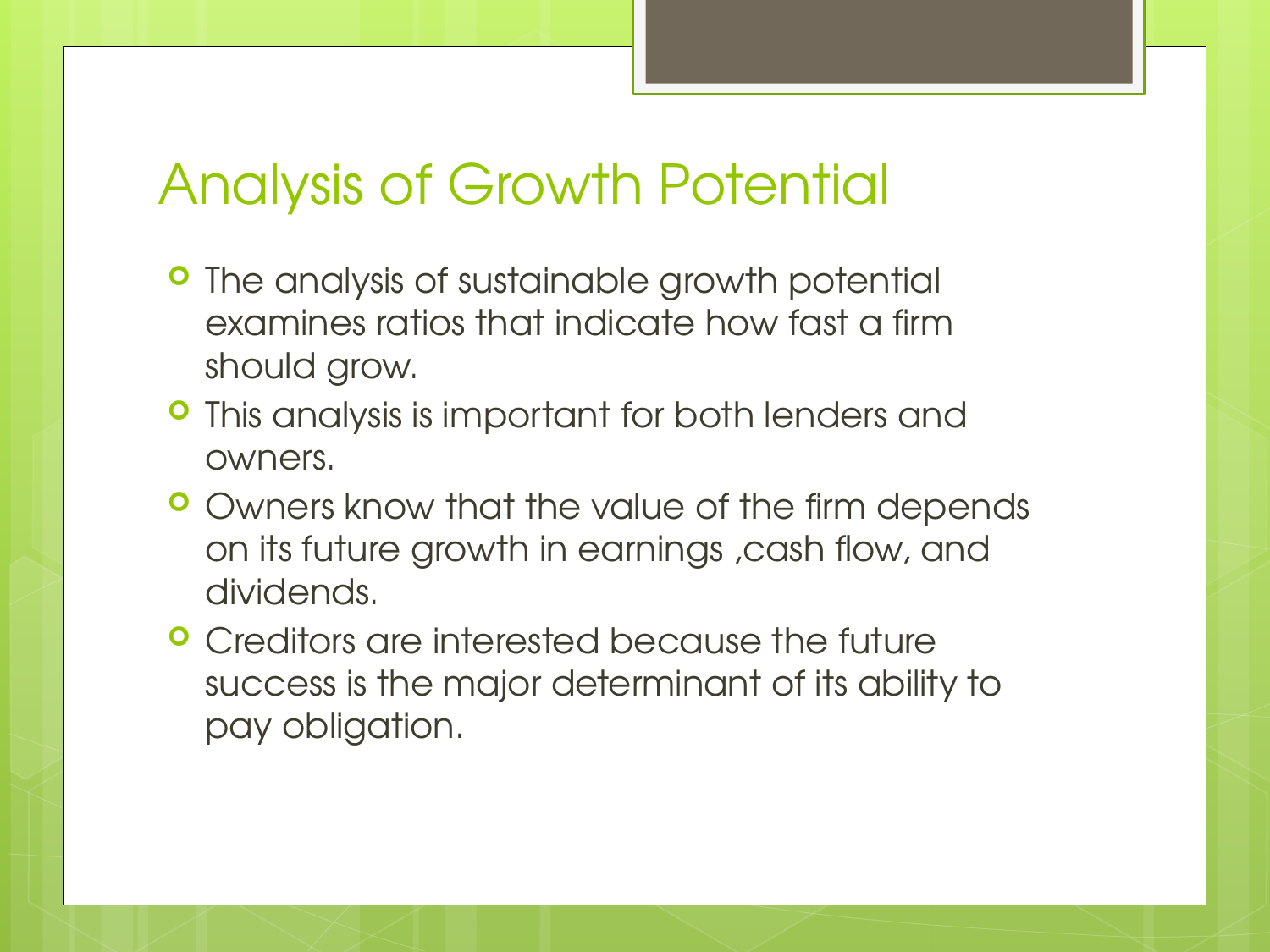

# Analysis of Growth Potential
The analysis of sustainable growth potential examines ratios that indicate how fast a firm should grow.
This analysis is important for both lenders and owners.
Owners know that the value of the firm depends on its future growth in earnings ,cash flow, and dividends.
Creditors are interested because the future success is the major determinant of its ability to pay obligation.